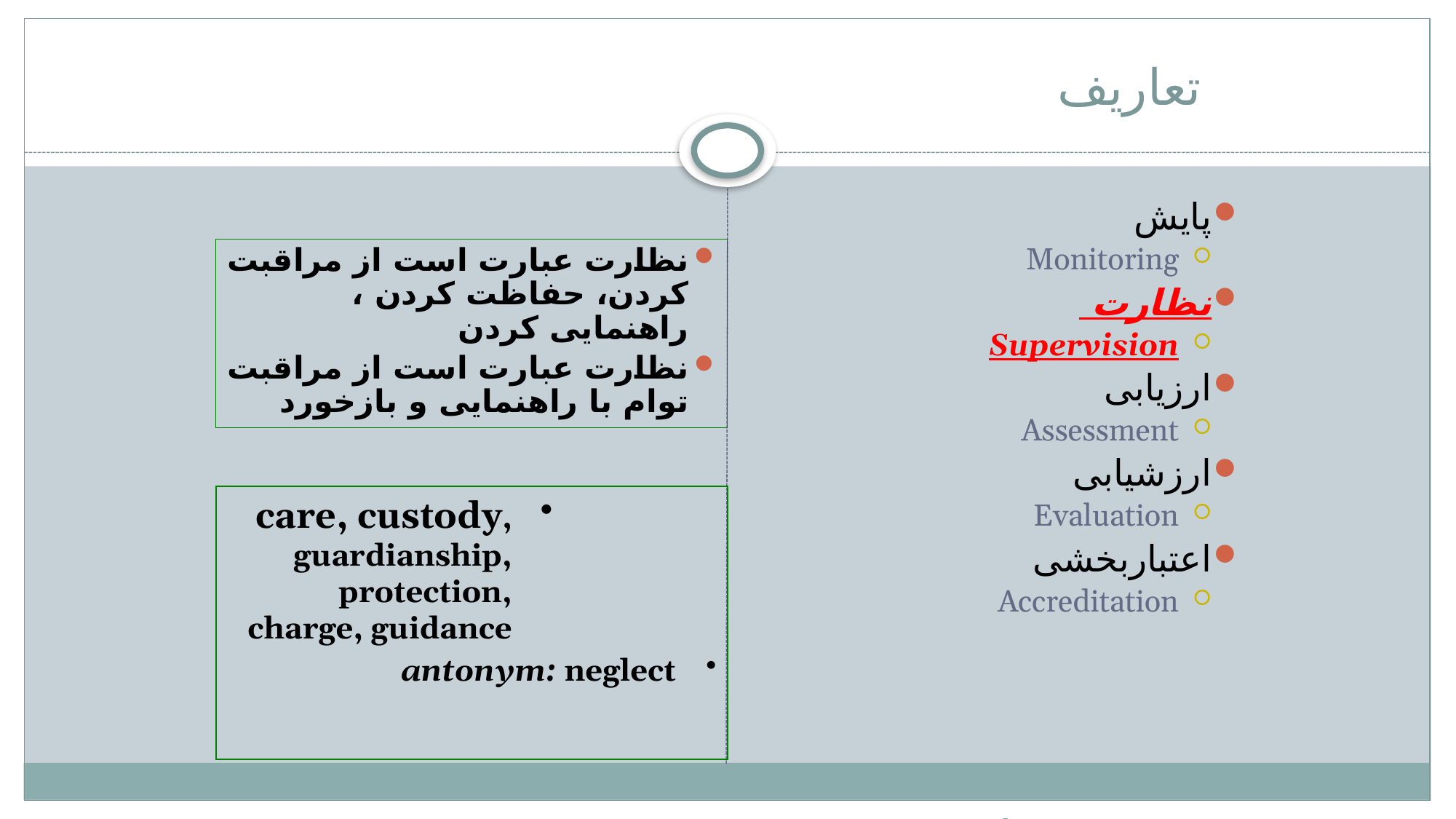

# تعاریف
پایش
Monitoring
نظارت
Supervision
ارزیابی
Assessment
ارزشیابی
Evaluation
اعتباربخشی
Accreditation
نظارت عبارت است از مراقبت کردن، حفاظت کردن ، راهنمایی کردن
نظارت عبارت است از مراقبت توام با راهنمایی و بازخورد
care, custody, guardianship, protection, charge, guidance
antonym: neglect
6